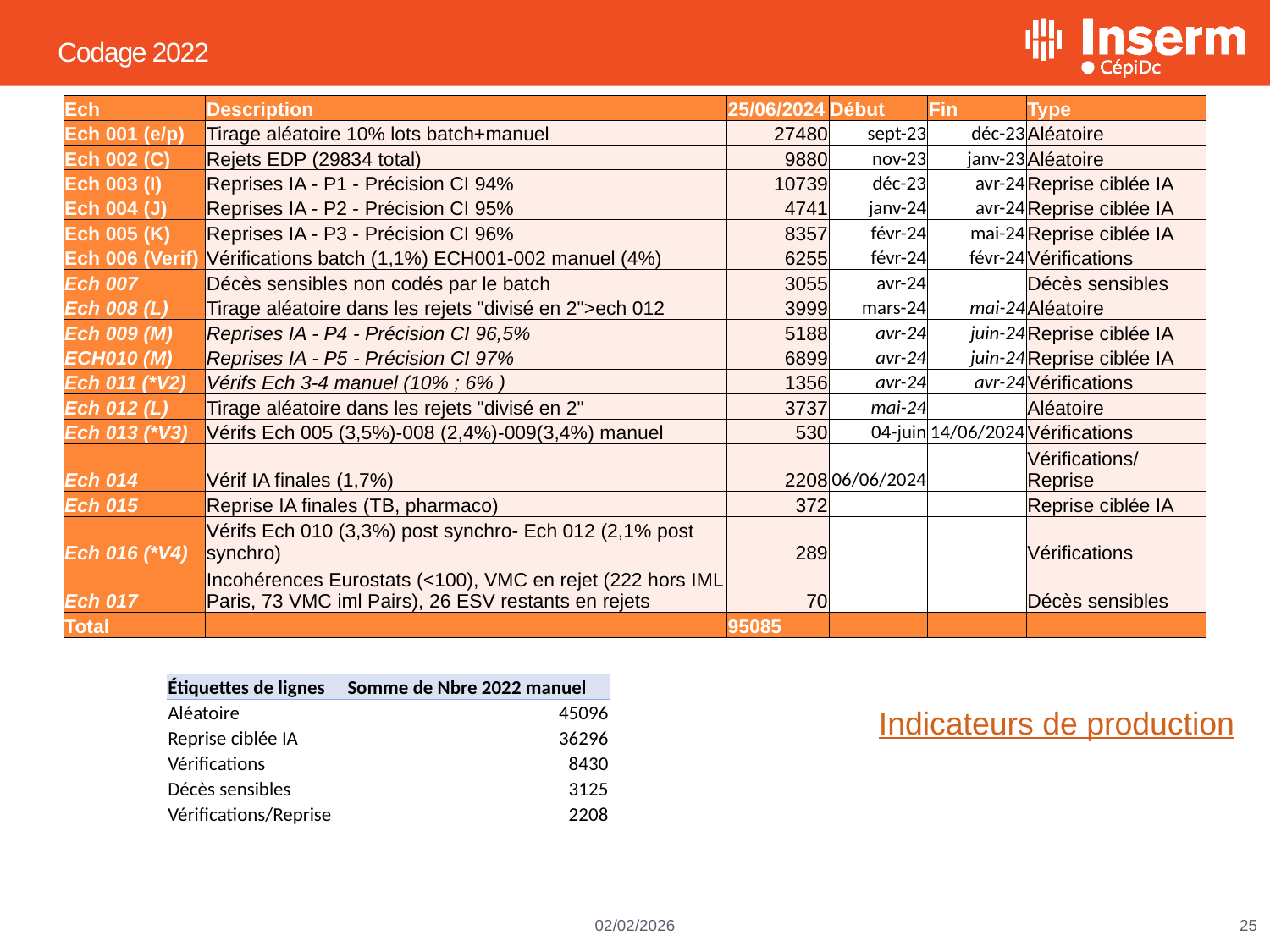

# Codage 2022
| Ech | Description | 25/06/2024 | Début | Fin | Type |
| --- | --- | --- | --- | --- | --- |
| Ech 001 (e/p) | Tirage aléatoire 10% lots batch+manuel | 27480 | sept-23 | déc-23 | Aléatoire |
| Ech 002 (C) | Rejets EDP (29834 total) | 9880 | nov-23 | janv-23 | Aléatoire |
| Ech 003 (I) | Reprises IA - P1 - Précision CI 94% | 10739 | déc-23 | avr-24 | Reprise ciblée IA |
| Ech 004 (J) | Reprises IA - P2 - Précision CI 95% | 4741 | janv-24 | avr-24 | Reprise ciblée IA |
| Ech 005 (K) | Reprises IA - P3 - Précision CI 96% | 8357 | févr-24 | mai-24 | Reprise ciblée IA |
| Ech 006 (Verif) | Vérifications batch (1,1%) ECH001-002 manuel (4%) | 6255 | févr-24 | févr-24 | Vérifications |
| Ech 007 | Décès sensibles non codés par le batch | 3055 | avr-24 |  | Décès sensibles |
| Ech 008 (L) | Tirage aléatoire dans les rejets "divisé en 2">ech 012 | 3999 | mars-24 | mai-24 | Aléatoire |
| Ech 009 (M) | Reprises IA - P4 - Précision CI 96,5% | 5188 | avr-24 | juin-24 | Reprise ciblée IA |
| ECH010 (M) | Reprises IA - P5 - Précision CI 97% | 6899 | avr-24 | juin-24 | Reprise ciblée IA |
| Ech 011 (\*V2) | Vérifs Ech 3-4 manuel (10% ; 6% ) | 1356 | avr-24 | avr-24 | Vérifications |
| Ech 012 (L) | Tirage aléatoire dans les rejets "divisé en 2" | 3737 | mai-24 |  | Aléatoire |
| Ech 013 (\*V3) | Vérifs Ech 005 (3,5%)-008 (2,4%)-009(3,4%) manuel | 530 | 04-juin | 14/06/2024 | Vérifications |
| Ech 014 | Vérif IA finales (1,7%) | 2208 | 06/06/2024 |  | Vérifications/Reprise |
| Ech 015 | Reprise IA finales (TB, pharmaco) | 372 |  |  | Reprise ciblée IA |
| Ech 016 (\*V4) | Vérifs Ech 010 (3,3%) post synchro- Ech 012 (2,1% post synchro) | 289 |  |  | Vérifications |
| Ech 017 | Incohérences Eurostats (<100), VMC en rejet (222 hors IML Paris, 73 VMC iml Pairs), 26 ESV restants en rejets | 70 |  |  | Décès sensibles |
| Total |  | 95085 |  |  |  |
| Étiquettes de lignes | Somme de Nbre 2022 manuel |
| --- | --- |
| Aléatoire | 45096 |
| Reprise ciblée IA | 36296 |
| Vérifications | 8430 |
| Décès sensibles | 3125 |
| Vérifications/Reprise | 2208 |
Indicateurs de production
25